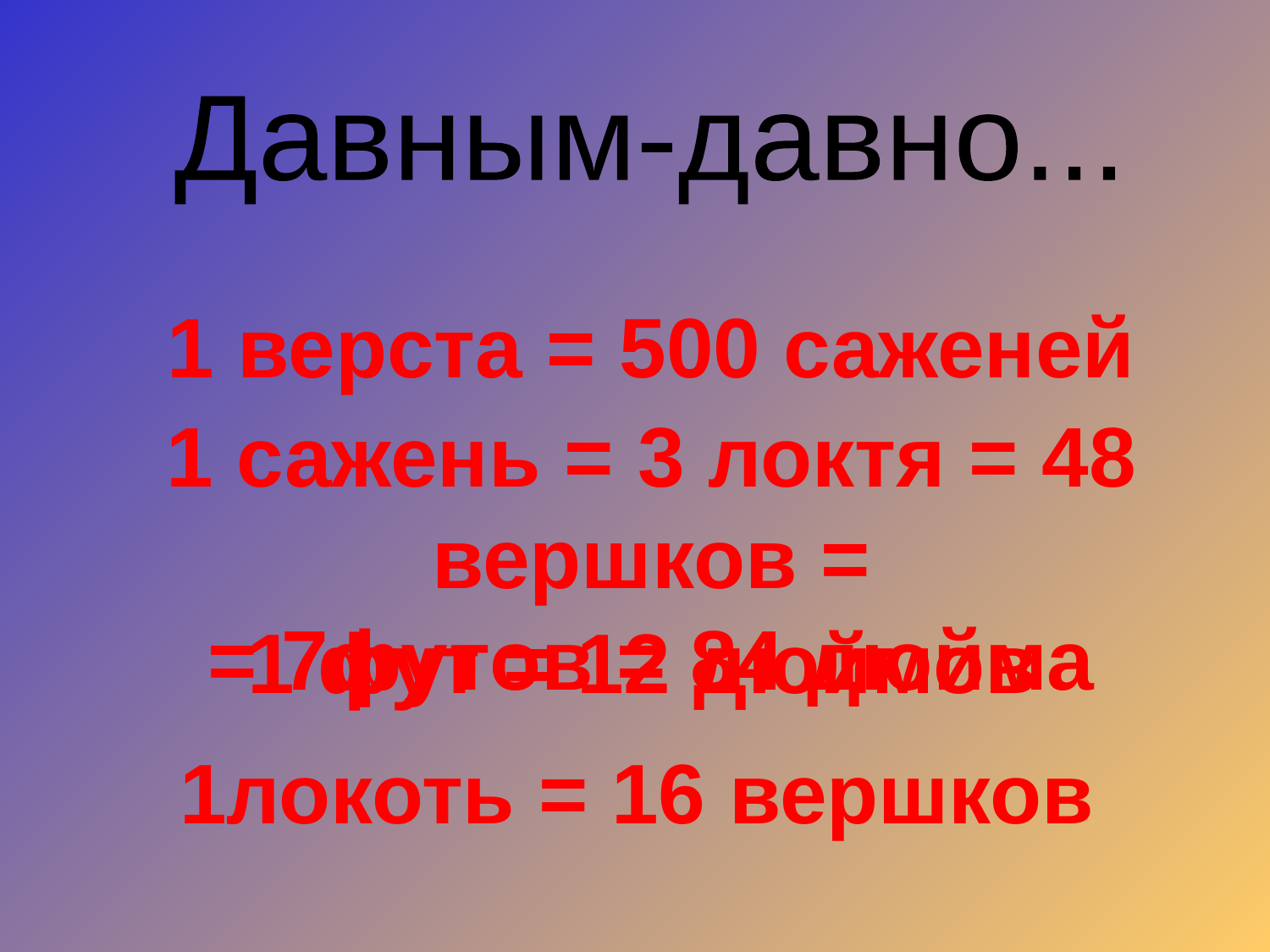

Давным-давно...
1 верста = 500 саженей
1 сажень = 3 локтя = 48 вершков =
= 7футов = 84 дюйма
1 фут = 12 дюймов
1локоть = 16 вершков